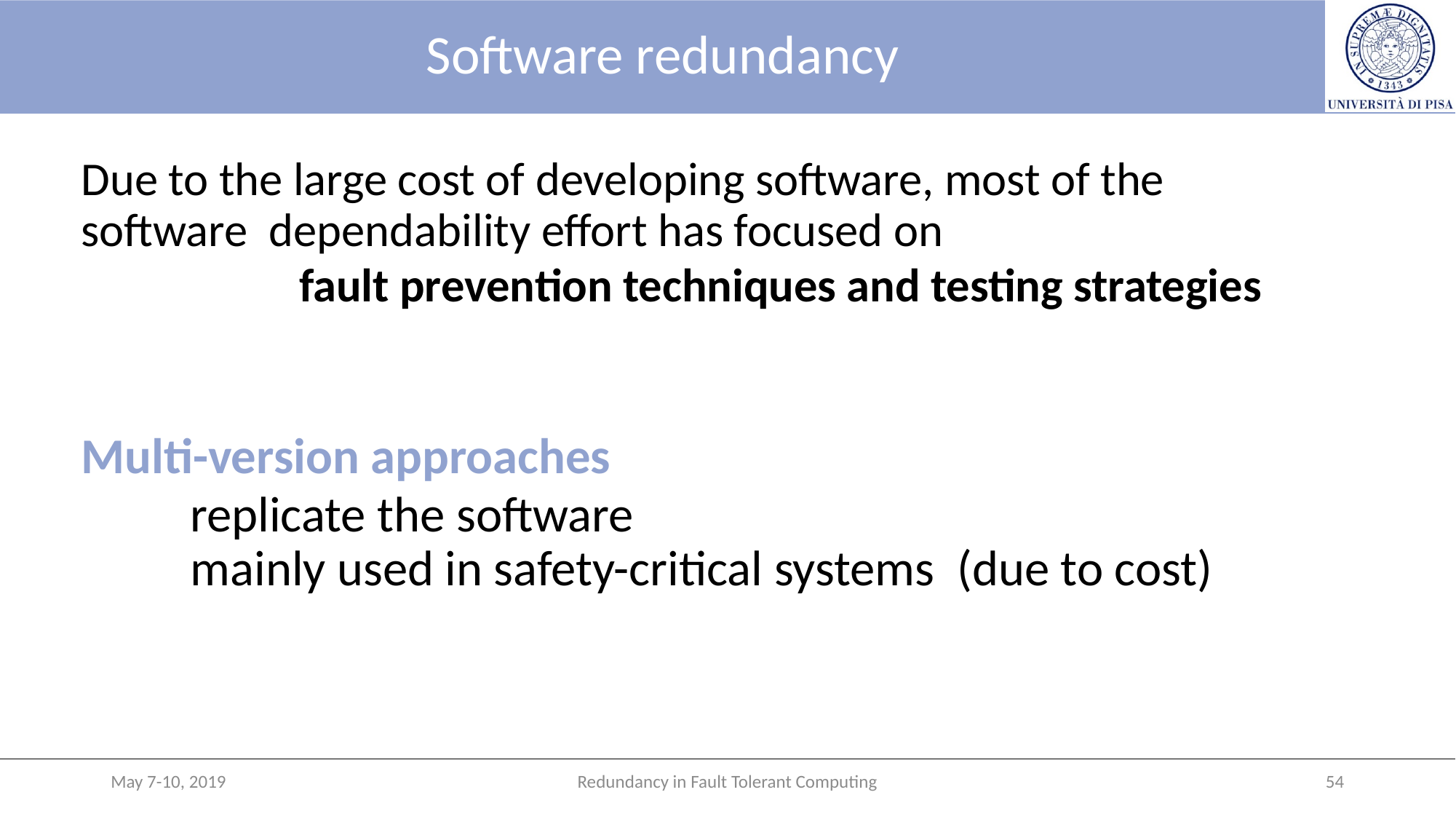

# Software redundancy
Due to the large cost of developing software, most of the software  dependability effort has focused on
		fault prevention techniques and testing strategies

Multi-version approaches
	replicate the software
	mainly used in safety-critical systems  (due to cost)

May 7-10, 2019
Redundancy in Fault Tolerant Computing
54